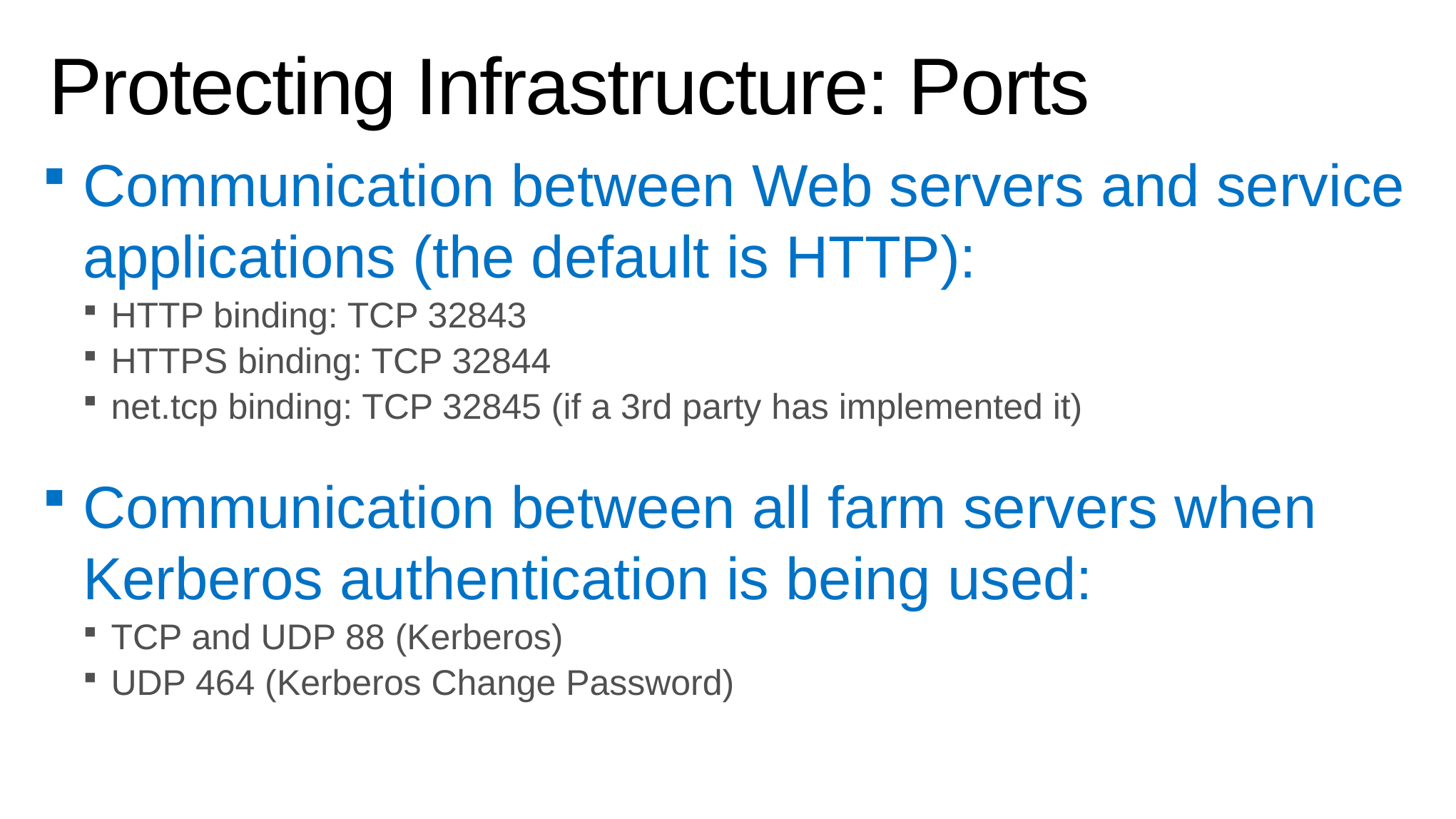

# Protecting Infrastructure: Ports
Communication between Web servers and service applications (the default is HTTP):
HTTP binding: TCP 32843
HTTPS binding: TCP 32844
net.tcp binding: TCP 32845 (if a 3rd party has implemented it)

Communication between all farm servers when Kerberos authentication is being used:
TCP and UDP 88 (Kerberos)
UDP 464 (Kerberos Change Password)